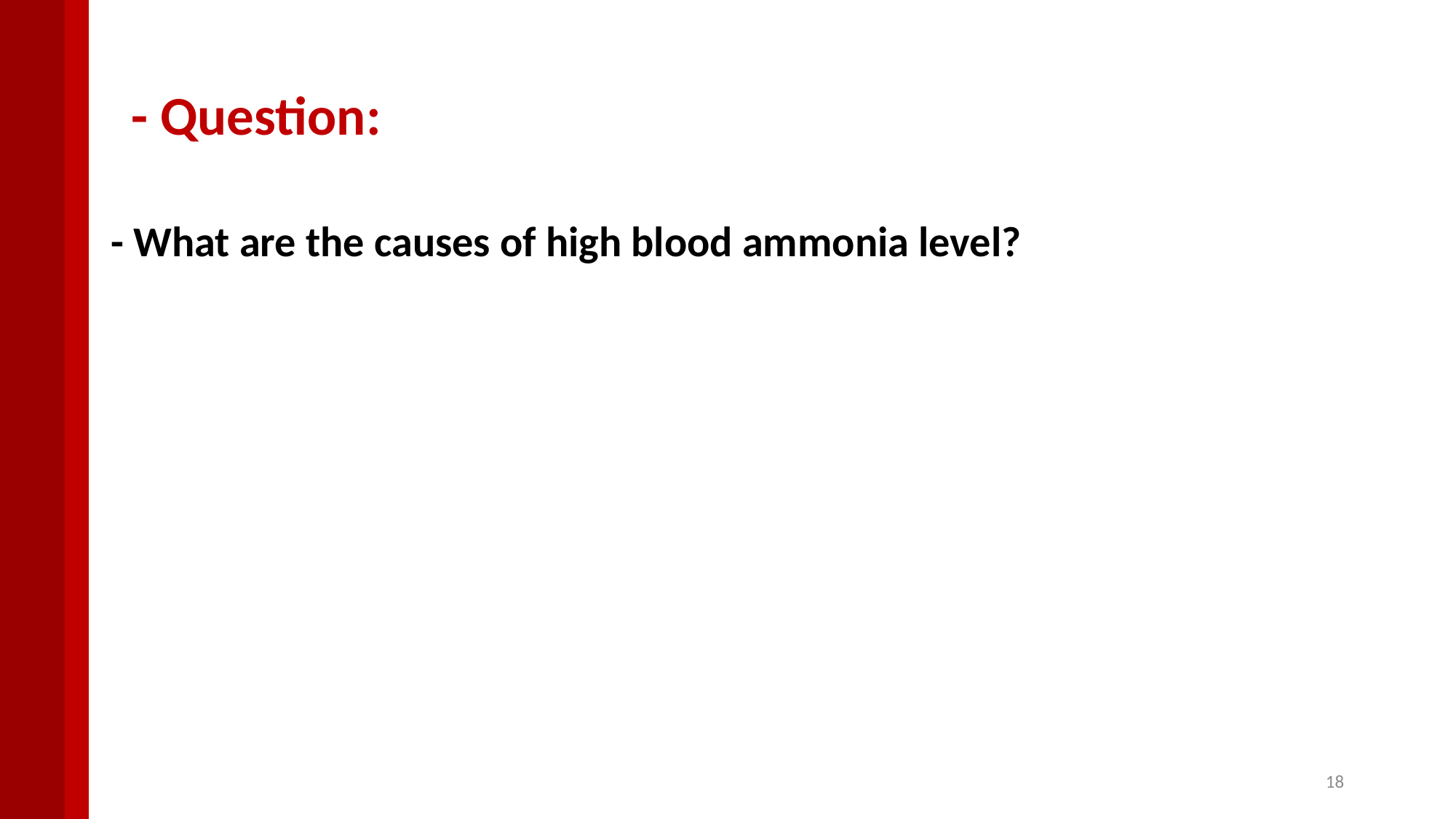

# - Question:
- What are the causes of high blood ammonia level?
18